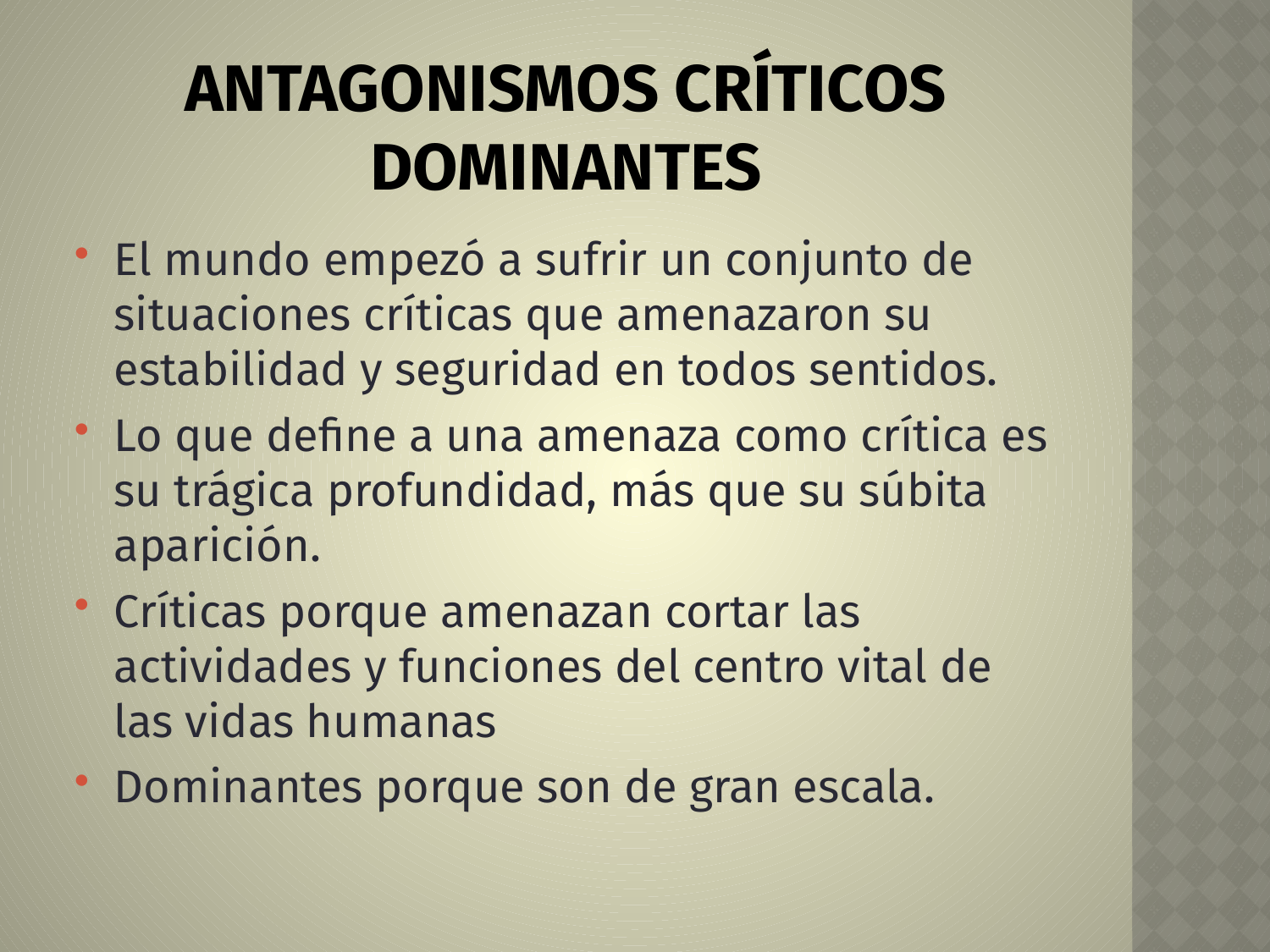

# ANTAGONISMOS CRÍTICOS DOMINANTES
El mundo empezó a sufrir un conjunto de situaciones críticas que amenazaron su estabilidad y seguridad en todos sentidos.
Lo que define a una amenaza como crítica es su trágica profundidad, más que su súbita aparición.
Críticas porque amenazan cortar las actividades y funciones del centro vital de las vidas humanas
Dominantes porque son de gran escala.